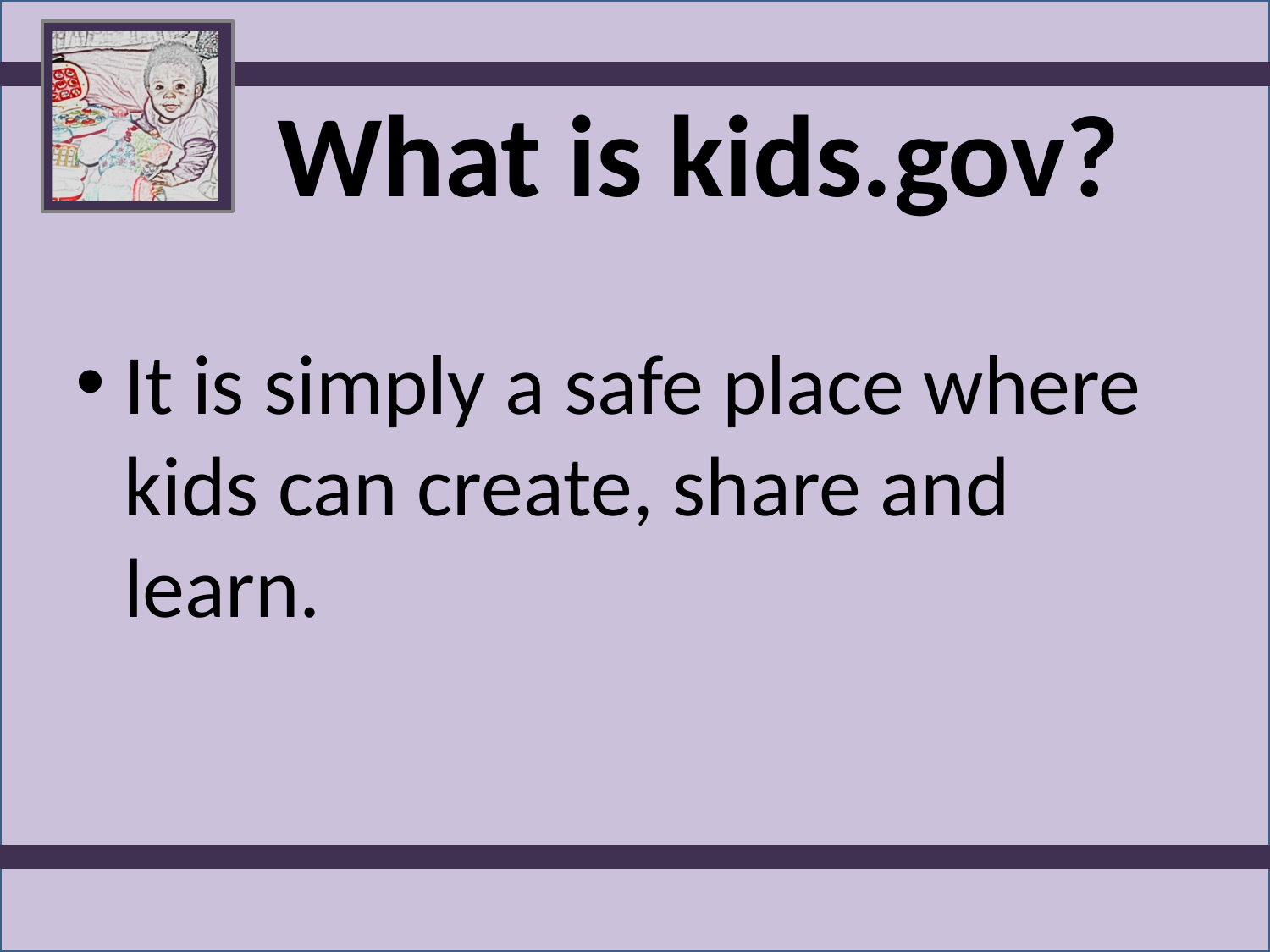

# What is kids.gov?
It is simply a safe place where kids can create, share and learn.